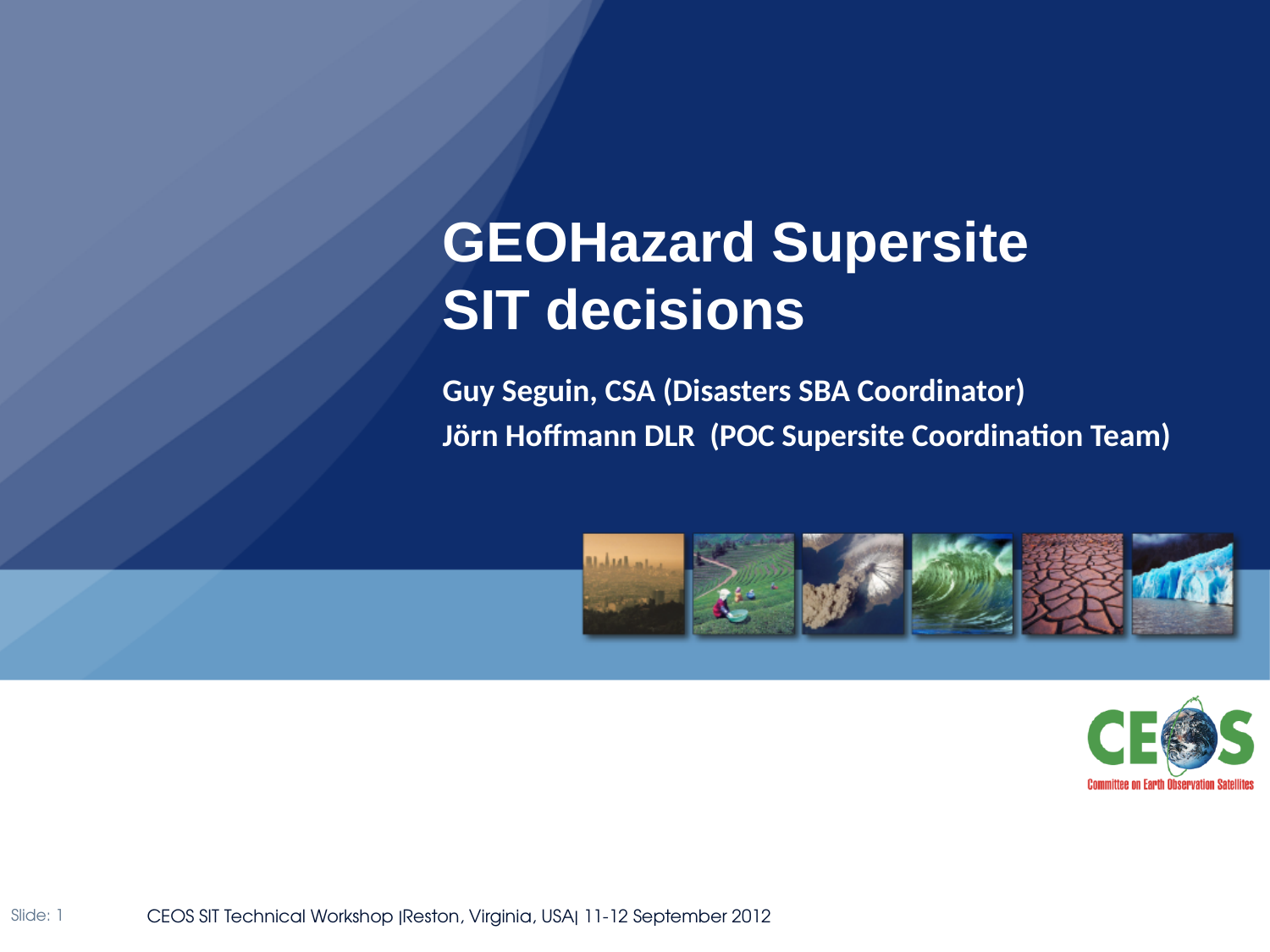

# GEOHazard Supersite SIT decisions

Guy Seguin, CSA (Disasters SBA Coordinator)
Jörn Hoffmann DLR  (POC Supersite Coordination Team)